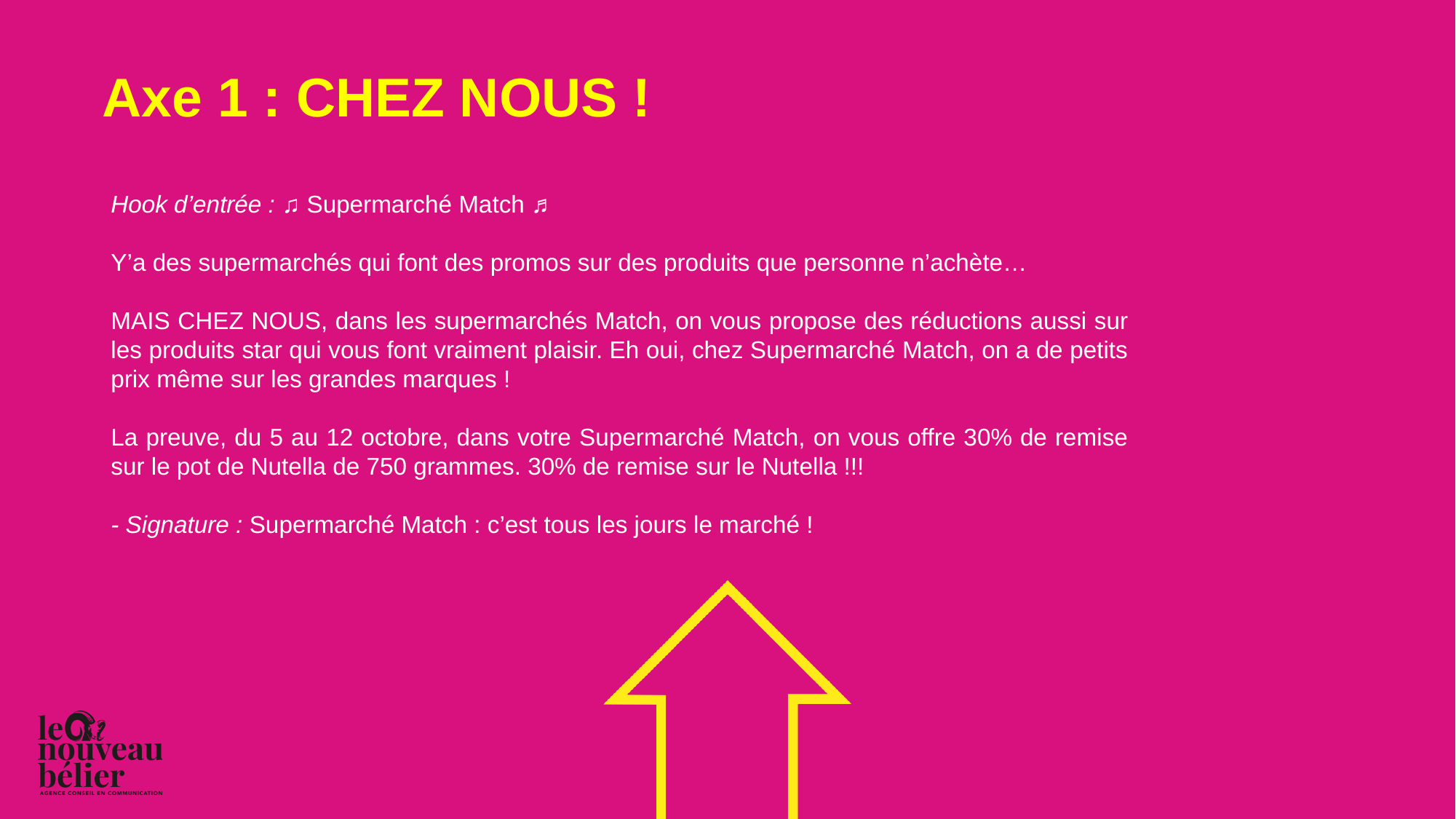

Axe 1 : CHEZ NOUS !

Hook d’entrée : ♫ Supermarché Match ♬

Y’a des supermarchés qui font des promos sur des produits que personne n’achète…

MAIS CHEZ NOUS, dans les supermarchés Match, on vous propose des réductions aussi sur les produits star qui vous font vraiment plaisir. Eh oui, chez Supermarché Match, on a de petits prix même sur les grandes marques !

La preuve, du 5 au 12 octobre, dans votre Supermarché Match, on vous offre 30% de remise sur le pot de Nutella de 750 grammes. 30% de remise sur le Nutella !!!

- Signature : Supermarché Match : c’est tous les jours le marché !